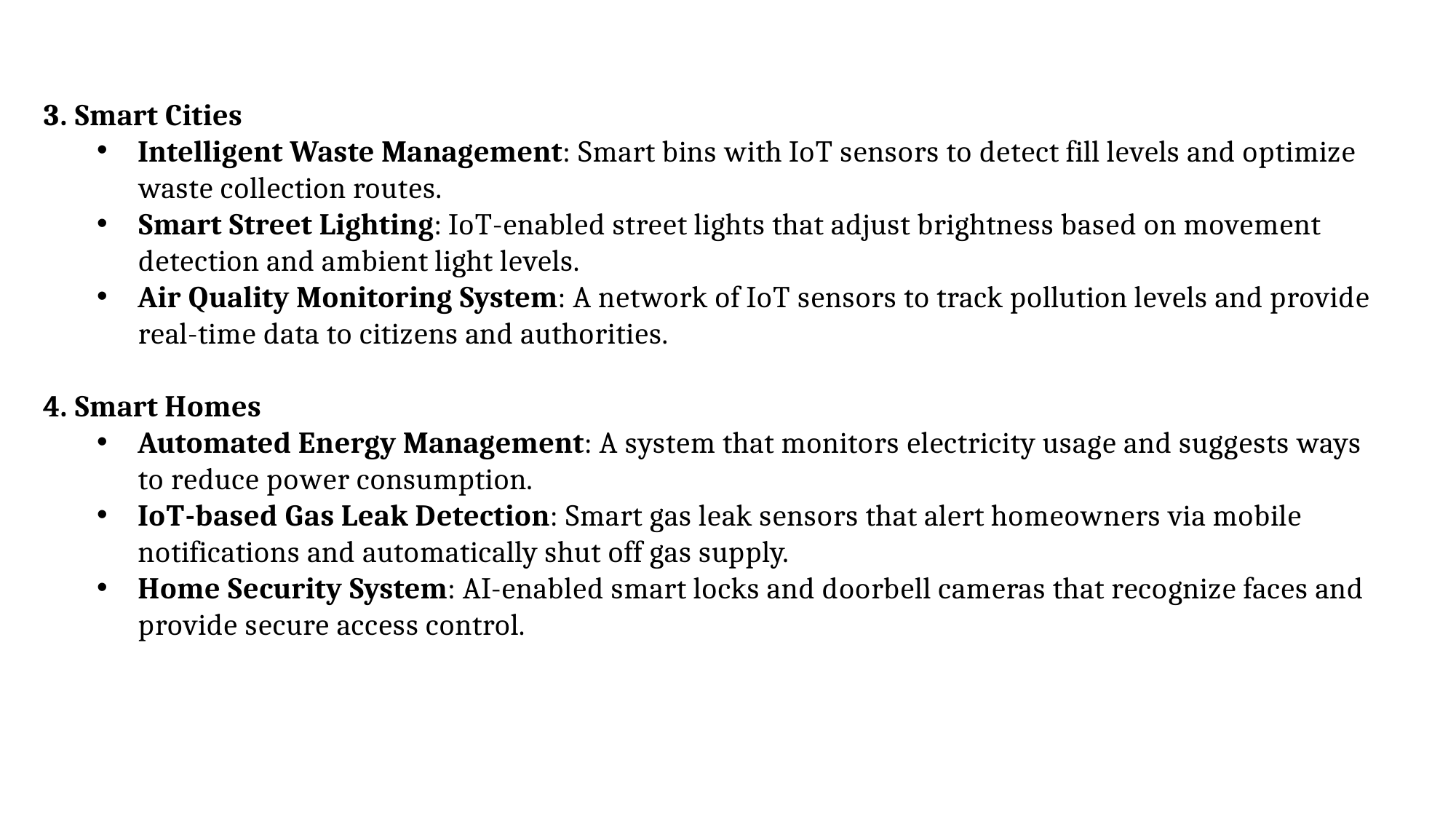

3. Smart Cities
Intelligent Waste Management: Smart bins with IoT sensors to detect fill levels and optimize waste collection routes.
Smart Street Lighting: IoT-enabled street lights that adjust brightness based on movement detection and ambient light levels.
Air Quality Monitoring System: A network of IoT sensors to track pollution levels and provide real-time data to citizens and authorities.

4. Smart Homes
Automated Energy Management: A system that monitors electricity usage and suggests ways to reduce power consumption.
IoT-based Gas Leak Detection: Smart gas leak sensors that alert homeowners via mobile notifications and automatically shut off gas supply.
Home Security System: AI-enabled smart locks and doorbell cameras that recognize faces and provide secure access control.